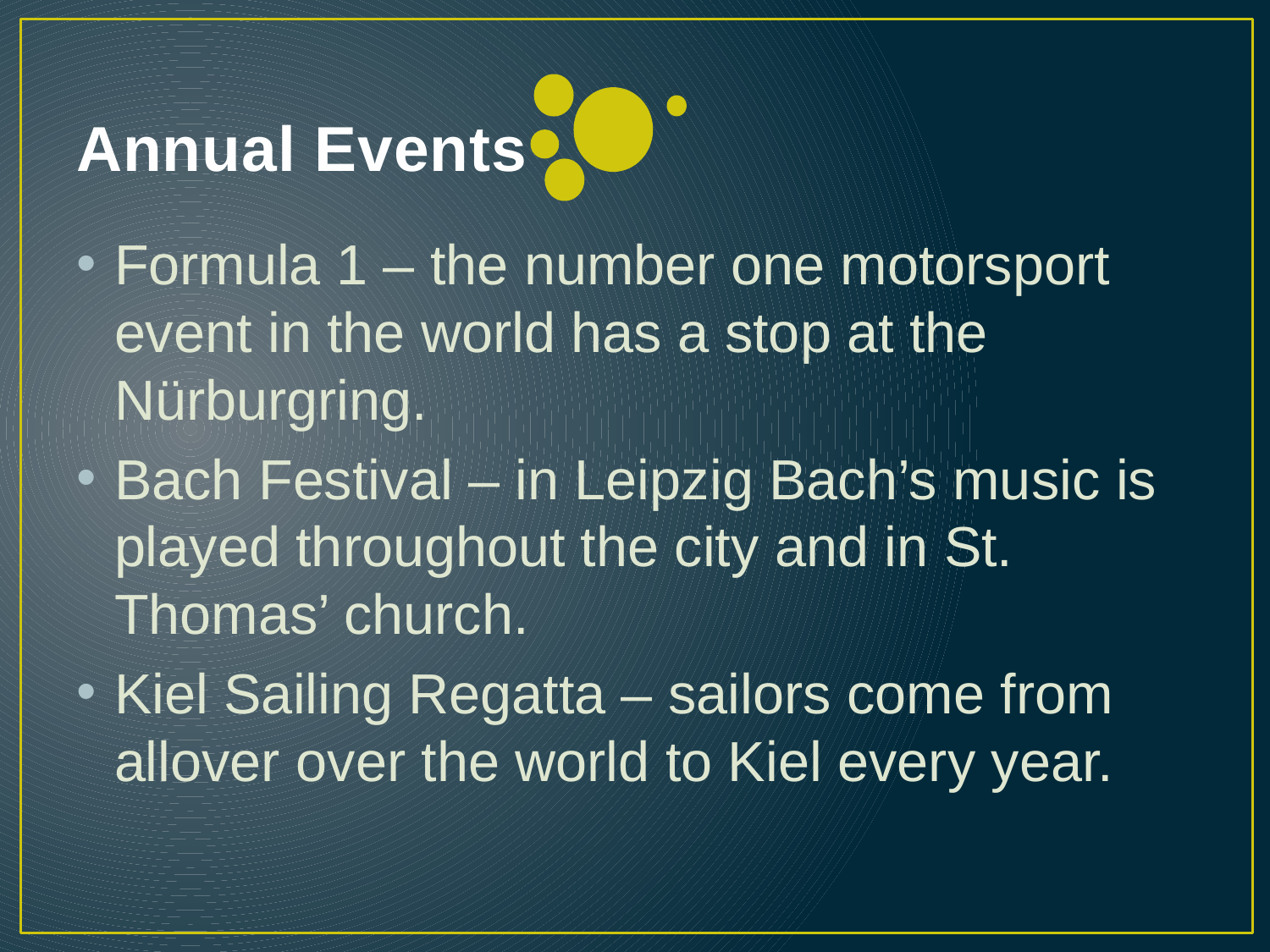

# Annual Events

Formula 1 – the number one motorsport event in the world has a stop at the Nürburgring.
Bach Festival – in Leipzig Bach’s music is played throughout the city and in St. Thomas’ church.
Kiel Sailing Regatta – sailors come from allover over the world to Kiel every year.